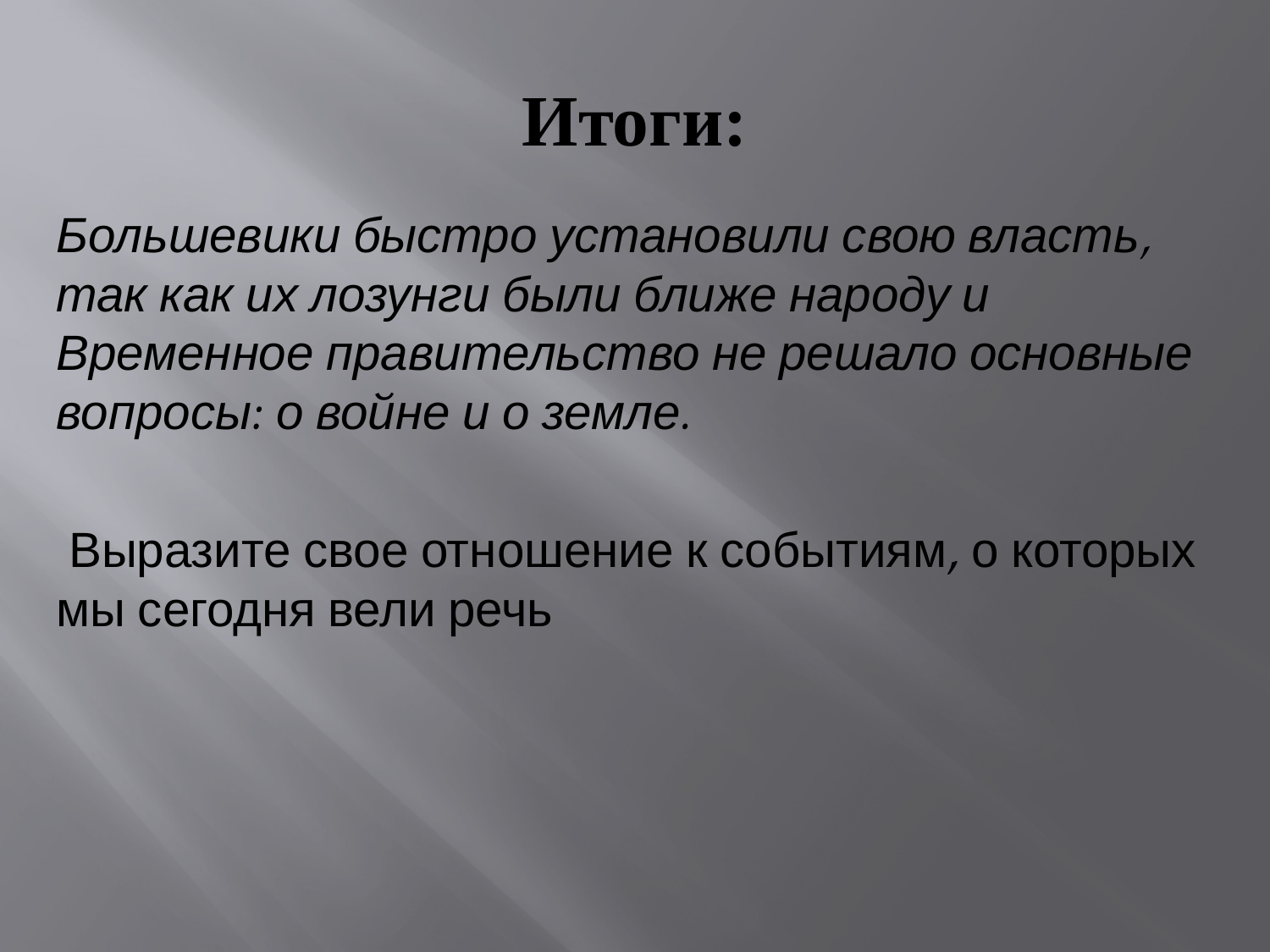

# Итоги:
Большевики быстро установили свою власть, так как их лозунги были ближе народу и Временное правительство не решало основные вопросы: о войне и о земле.

 Выразите свое отношение к событиям, о которых мы сегодня вели речь